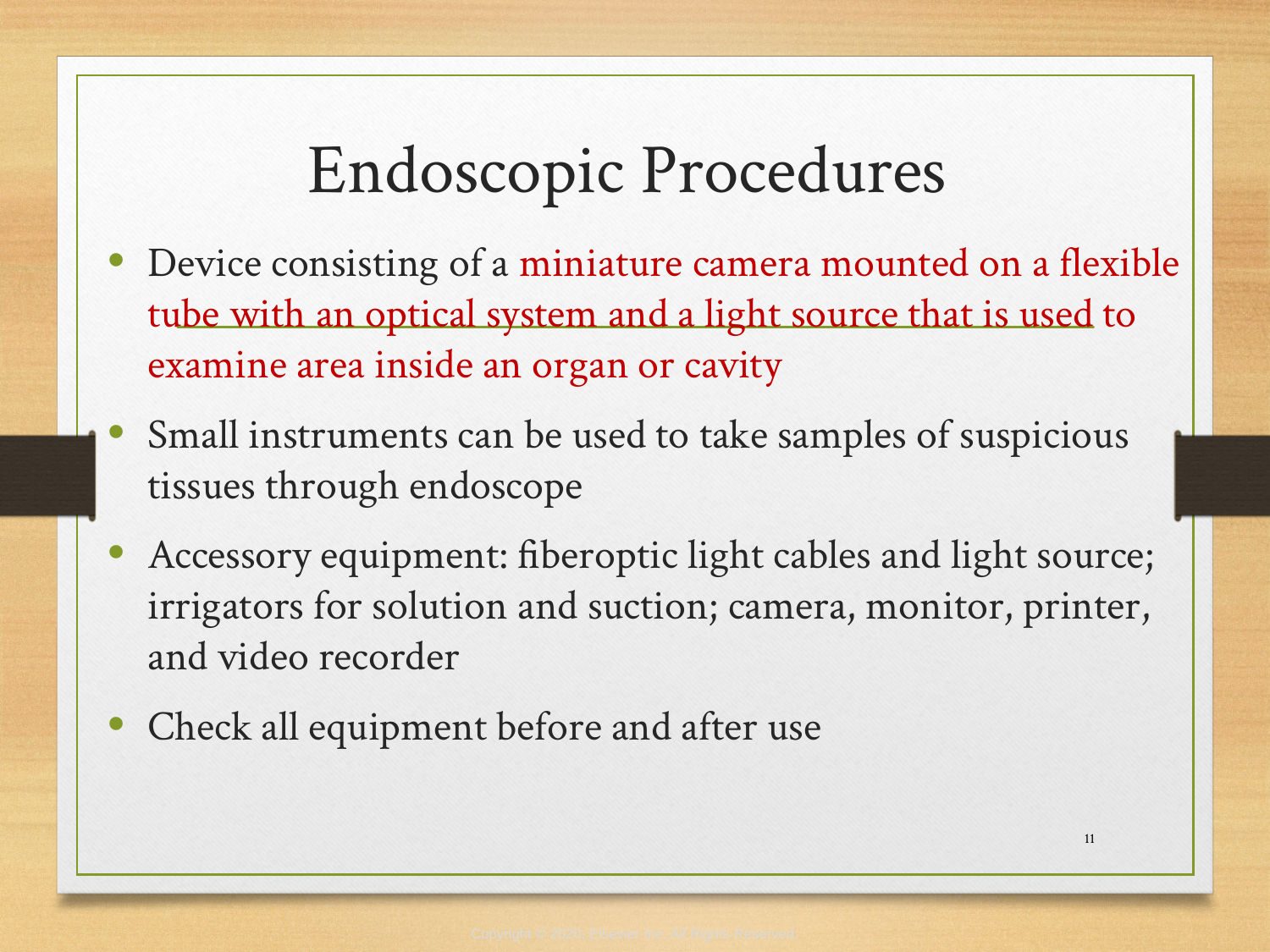

# Endoscopic Procedures
Device consisting of a miniature camera mounted on a flexible tube with an optical system and a light source that is used to examine area inside an organ or cavity
Small instruments can be used to take samples of suspicious tissues through endoscope
Accessory equipment: fiberoptic light cables and light source; irrigators for solution and suction; camera, monitor, printer, and video recorder
Check all equipment before and after use
 11